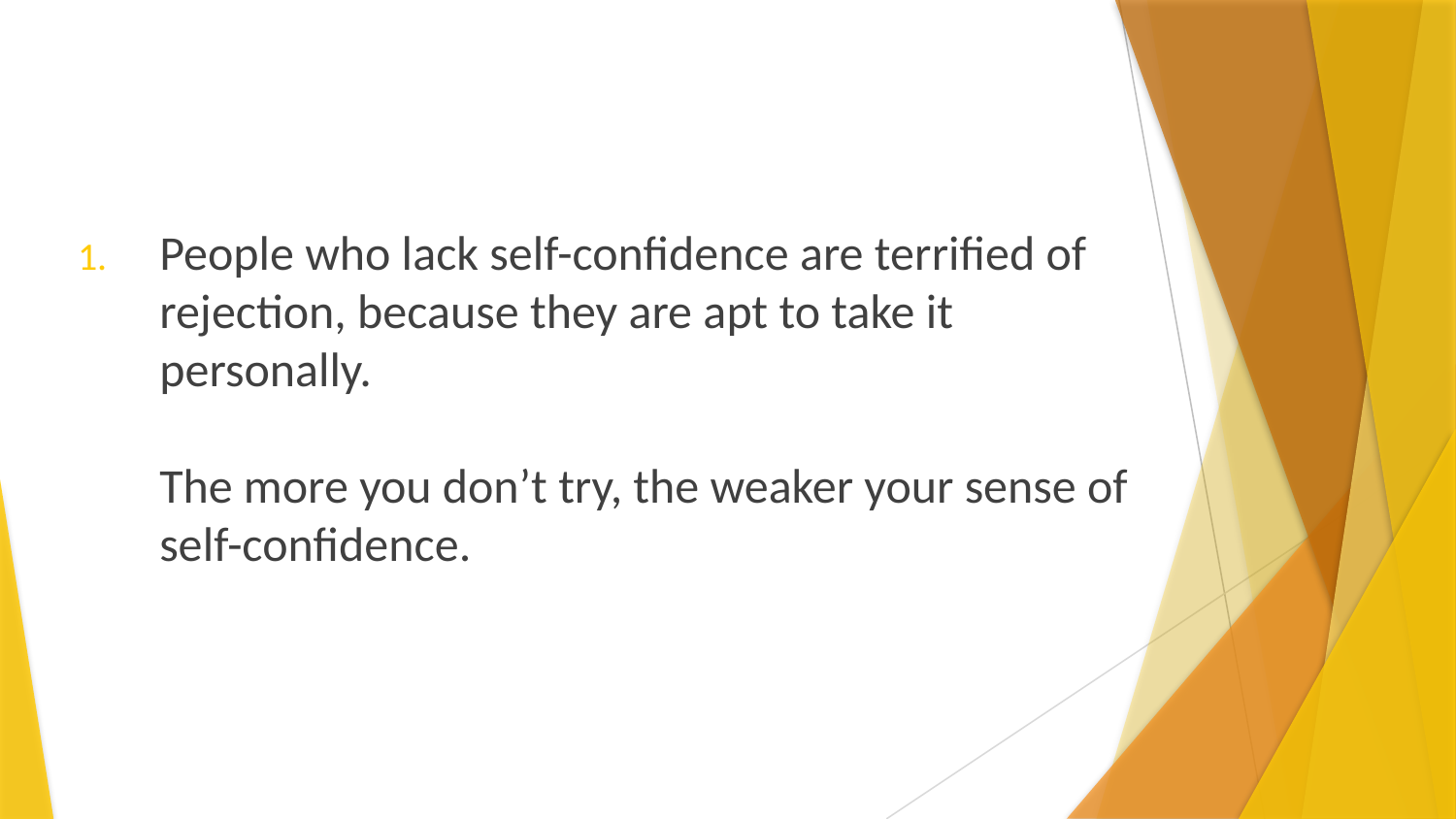

People who lack self-confidence are terrified of rejection, because they are apt to take it personally.
The more you don’t try, the weaker your sense of self-confidence.